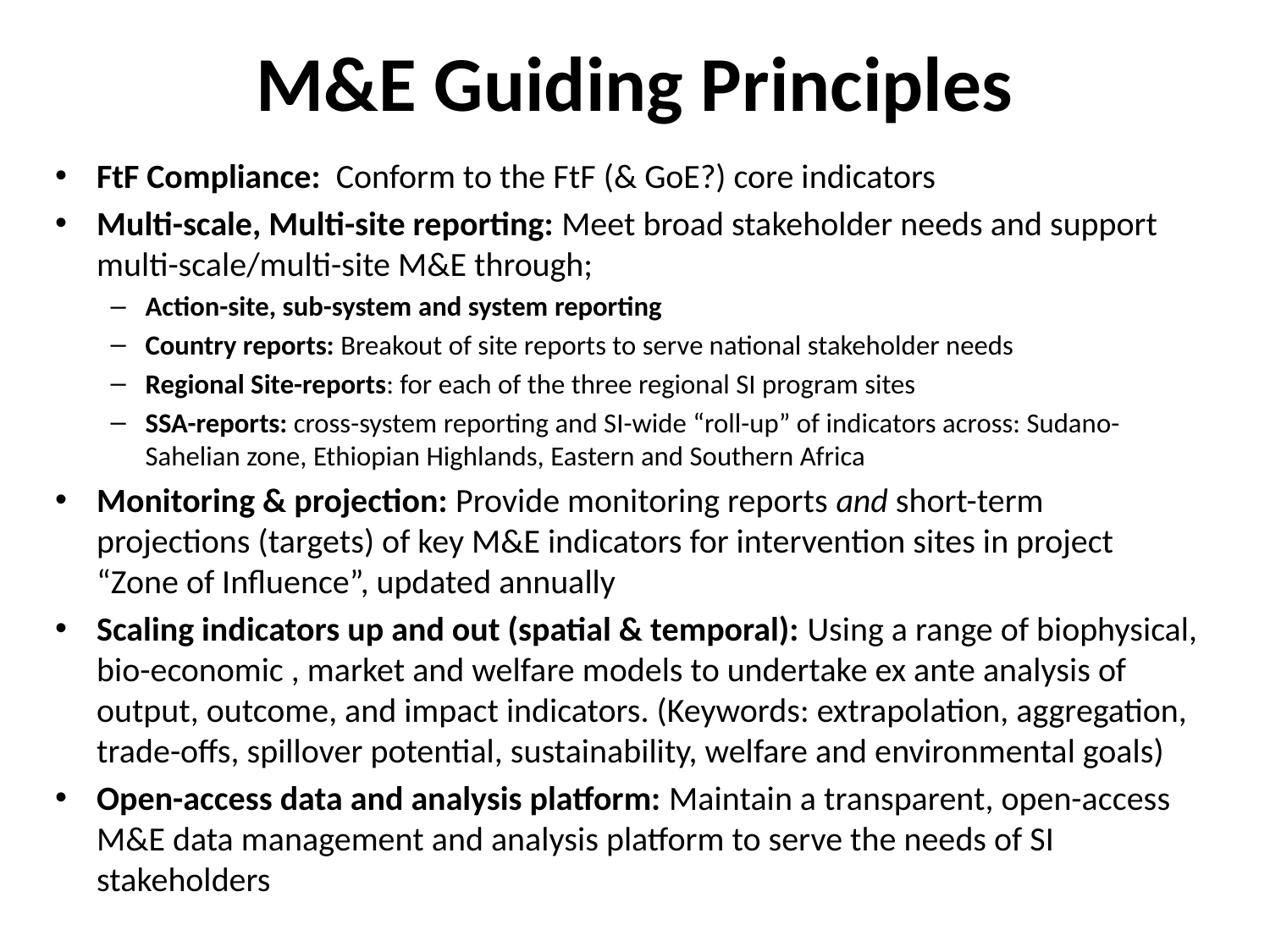

# M&E Guiding Principles
FtF Compliance:  Conform to the FtF (& GoE?) core indicators
Multi-scale, Multi-site reporting: Meet broad stakeholder needs and support multi-scale/multi-site M&E through;
Action-site, sub-system and system reporting
Country reports: Breakout of site reports to serve national stakeholder needs
Regional Site-reports: for each of the three regional SI program sites
SSA-reports: cross-system reporting and SI-wide “roll-up” of indicators across: Sudano-Sahelian zone, Ethiopian Highlands, Eastern and Southern Africa
Monitoring & projection: Provide monitoring reports and short-term projections (targets) of key M&E indicators for intervention sites in project “Zone of Influence”, updated annually
Scaling indicators up and out (spatial & temporal): Using a range of biophysical, bio-economic , market and welfare models to undertake ex ante analysis of output, outcome, and impact indicators. (Keywords: extrapolation, aggregation, trade-offs, spillover potential, sustainability, welfare and environmental goals)
Open-access data and analysis platform: Maintain a transparent, open-access M&E data management and analysis platform to serve the needs of SI stakeholders